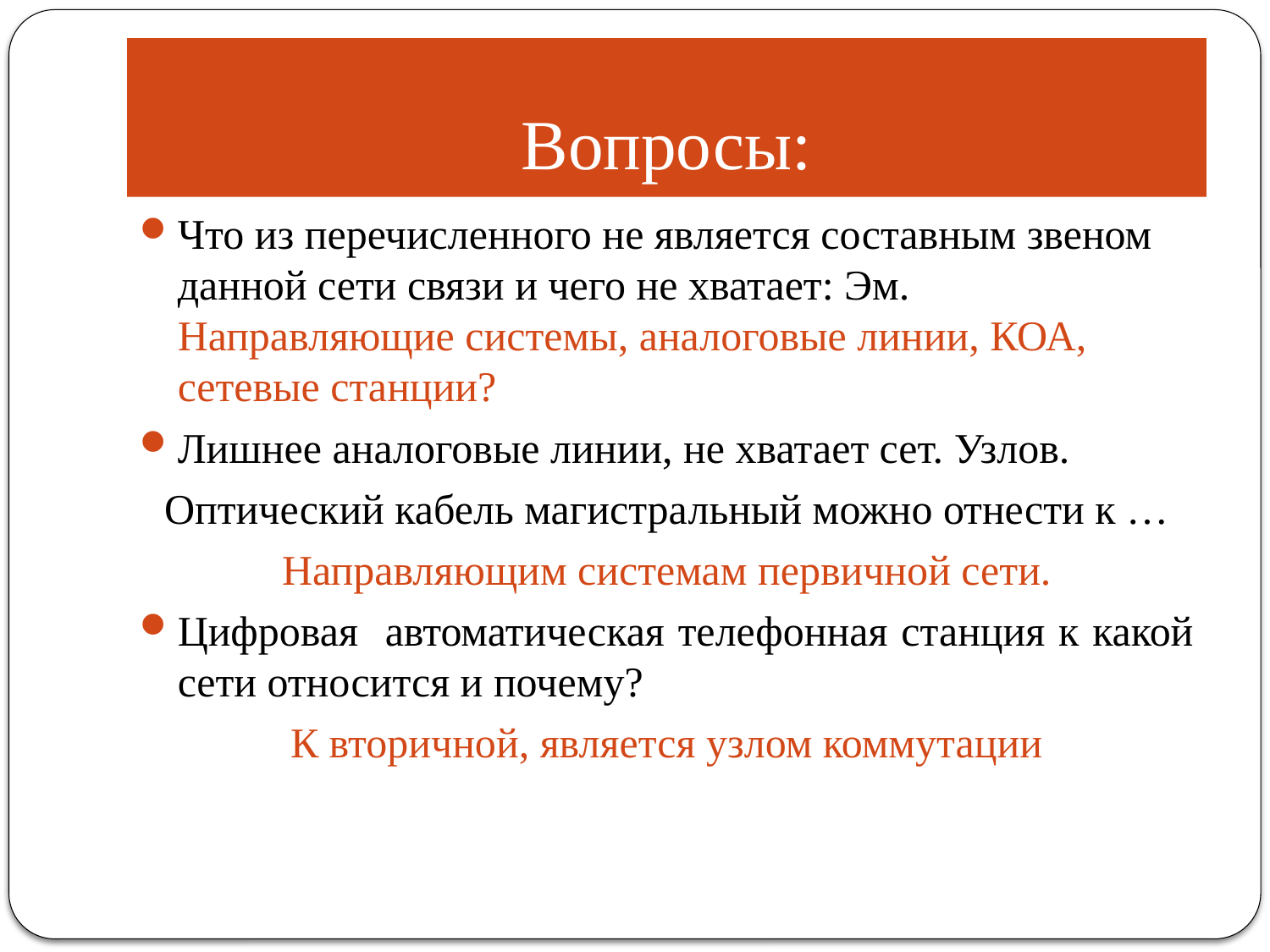

# Вопросы:
Что из перечисленного не является составным звеном данной сети связи и чего не хватает: Эм. Направляющие системы, аналоговые линии, КОА,  сетевые станции?
Лишнее аналоговые линии, не хватает сет. Узлов.
Оптический кабель магистральный можно отнести к …
Направляющим системам первичной сети.
Цифровая  автоматическая телефонная станция к какой сети относится и почему?
К вторичной, является узлом коммутации